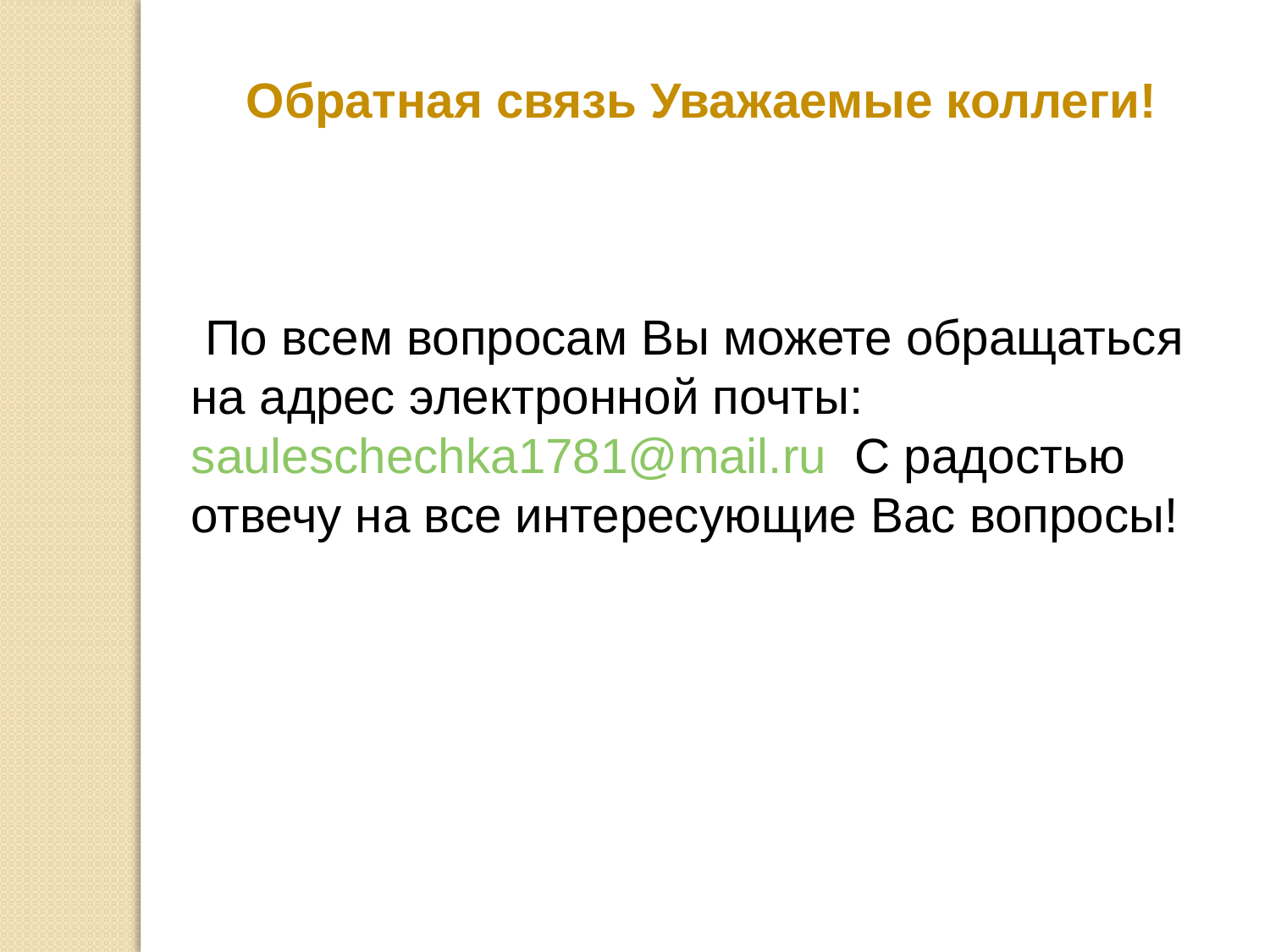

Обратная связь Уважаемые коллеги!

 По всем вопросам Вы можете обращаться на адрес электронной почты: sauleschechka1781@mail.ru  С радостью отвечу на все интересующие Вас вопросы!